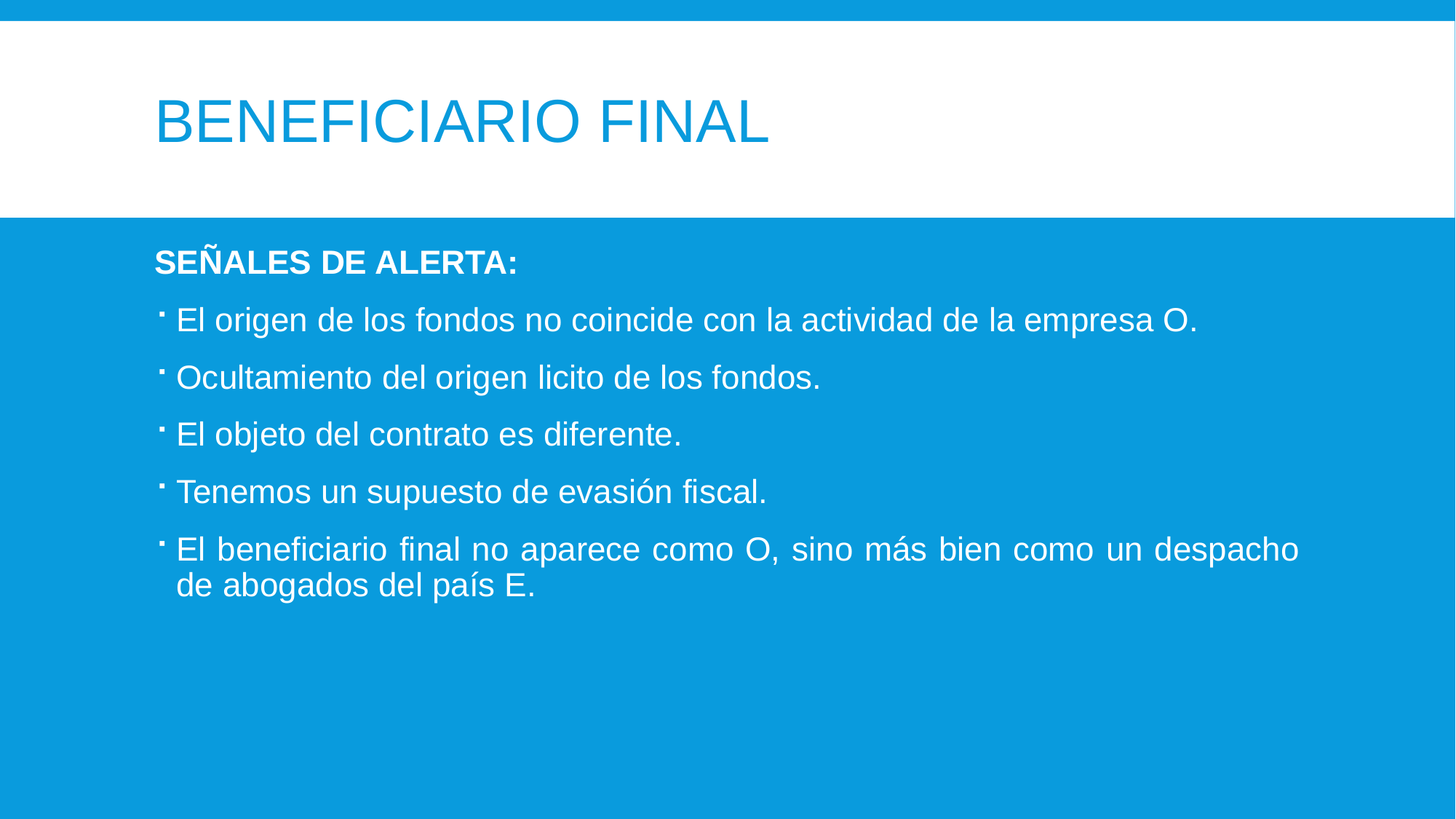

# Beneficiario FINAL
SEÑALES DE ALERTA:
El origen de los fondos no coincide con la actividad de la empresa O.
Ocultamiento del origen licito de los fondos.
El objeto del contrato es diferente.
Tenemos un supuesto de evasión fiscal.
El beneficiario final no aparece como O, sino más bien como un despacho de abogados del país E.